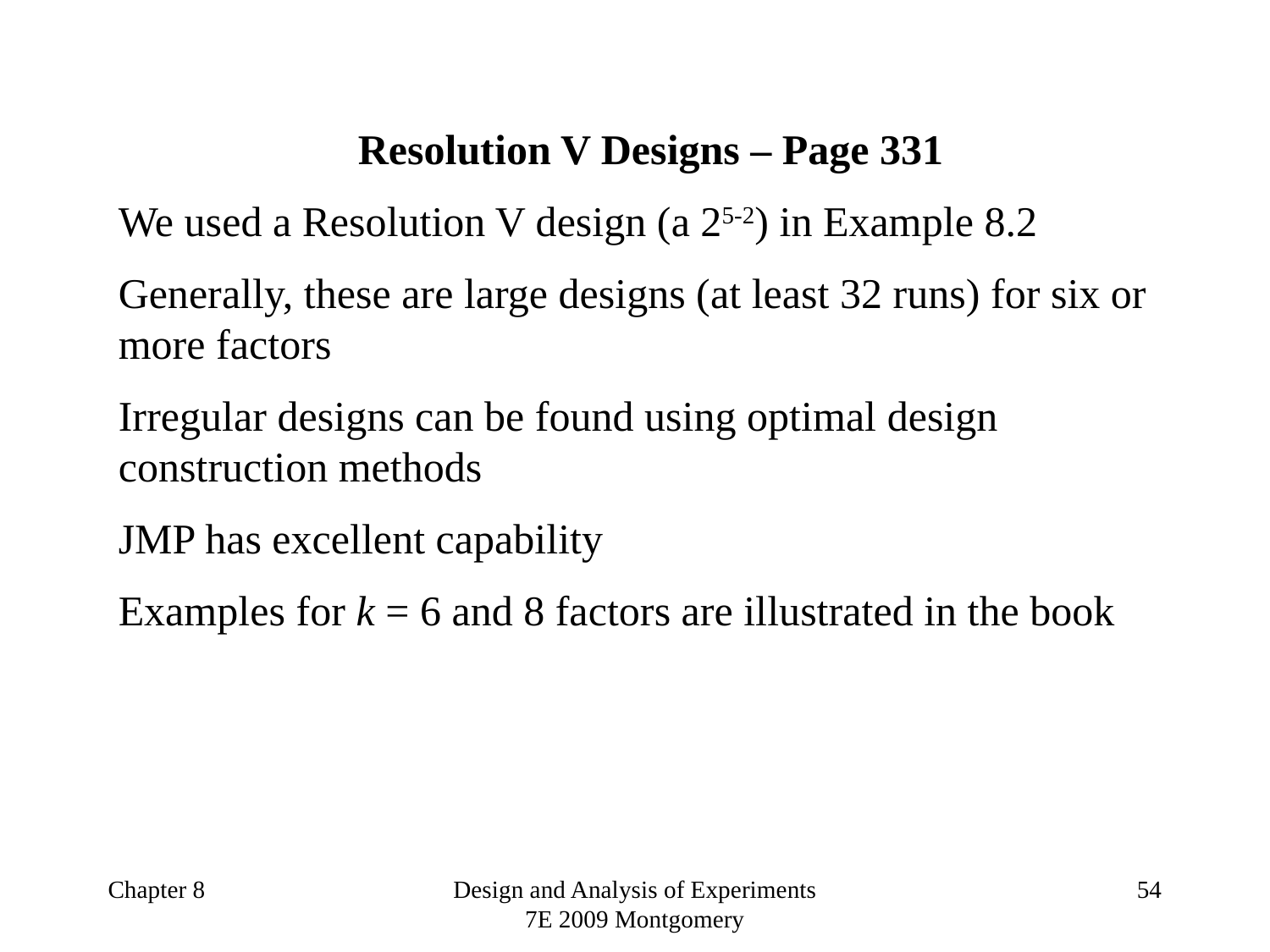

Resolution V Designs – Page 331
We used a Resolution V design (a 25-2) in Example 8.2
Generally, these are large designs (at least 32 runs) for six or more factors
Irregular designs can be found using optimal design construction methods
JMP has excellent capability
Examples for k = 6 and 8 factors are illustrated in the book
Chapter 8
Design and Analysis of Experiments 7E 2009 Montgomery
54